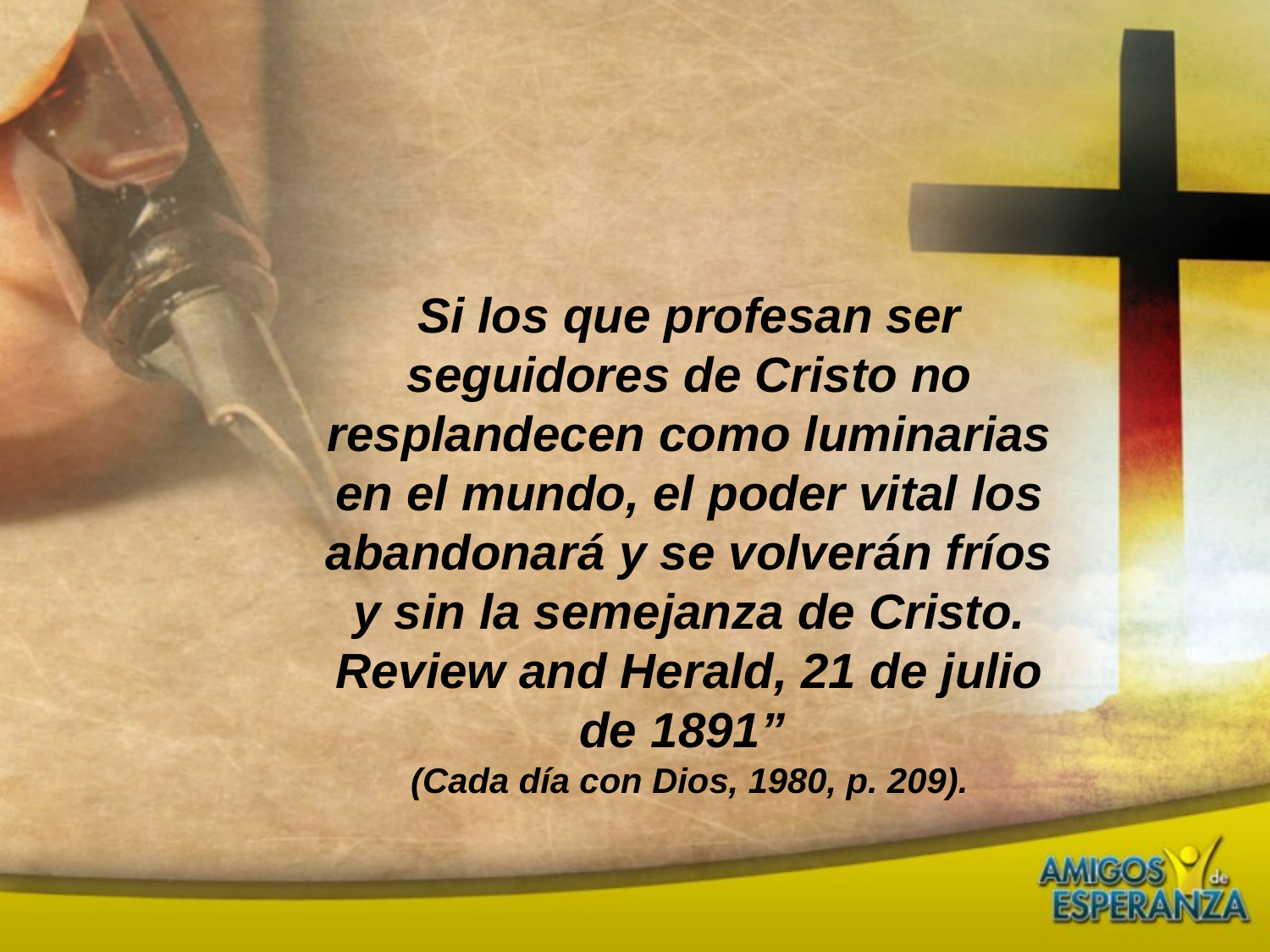

Si los que profesan ser seguidores de Cristo no resplandecen como luminarias en el mundo, el poder vital los abandonará y se volverán fríos y sin la semejanza de Cristo. Review and Herald, 21 de julio de 1891”
(Cada día con Dios, 1980, p. 209).